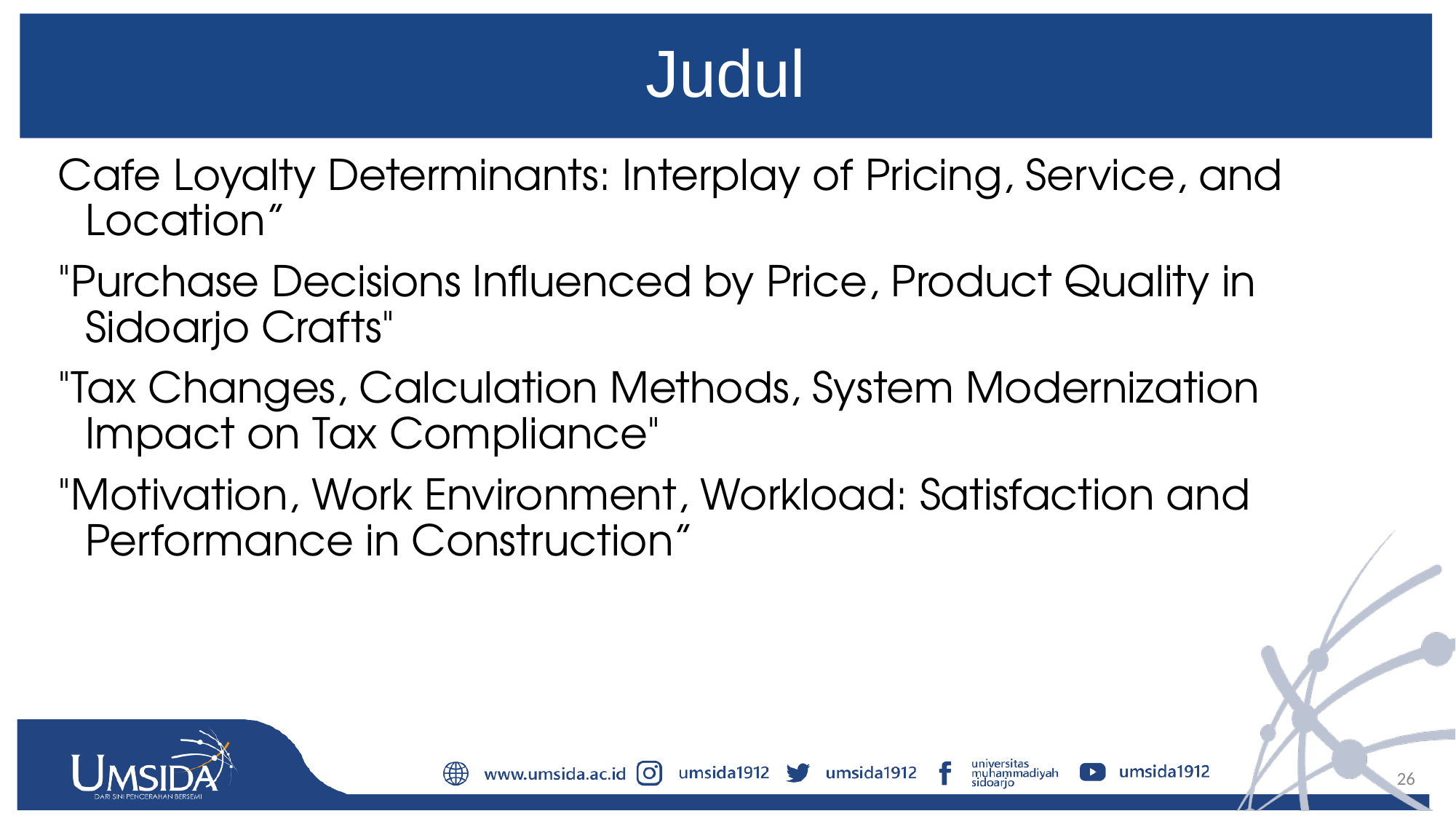

# Judul
Cafe Loyalty Determinants: Interplay of Pricing, Service, and Location”
"Purchase Decisions Influenced by Price, Product Quality in Sidoarjo Crafts"
"Tax Changes, Calculation Methods, System Modernization Impact on Tax Compliance"
"Motivation, Work Environment, Workload: Satisfaction and Performance in Construction”